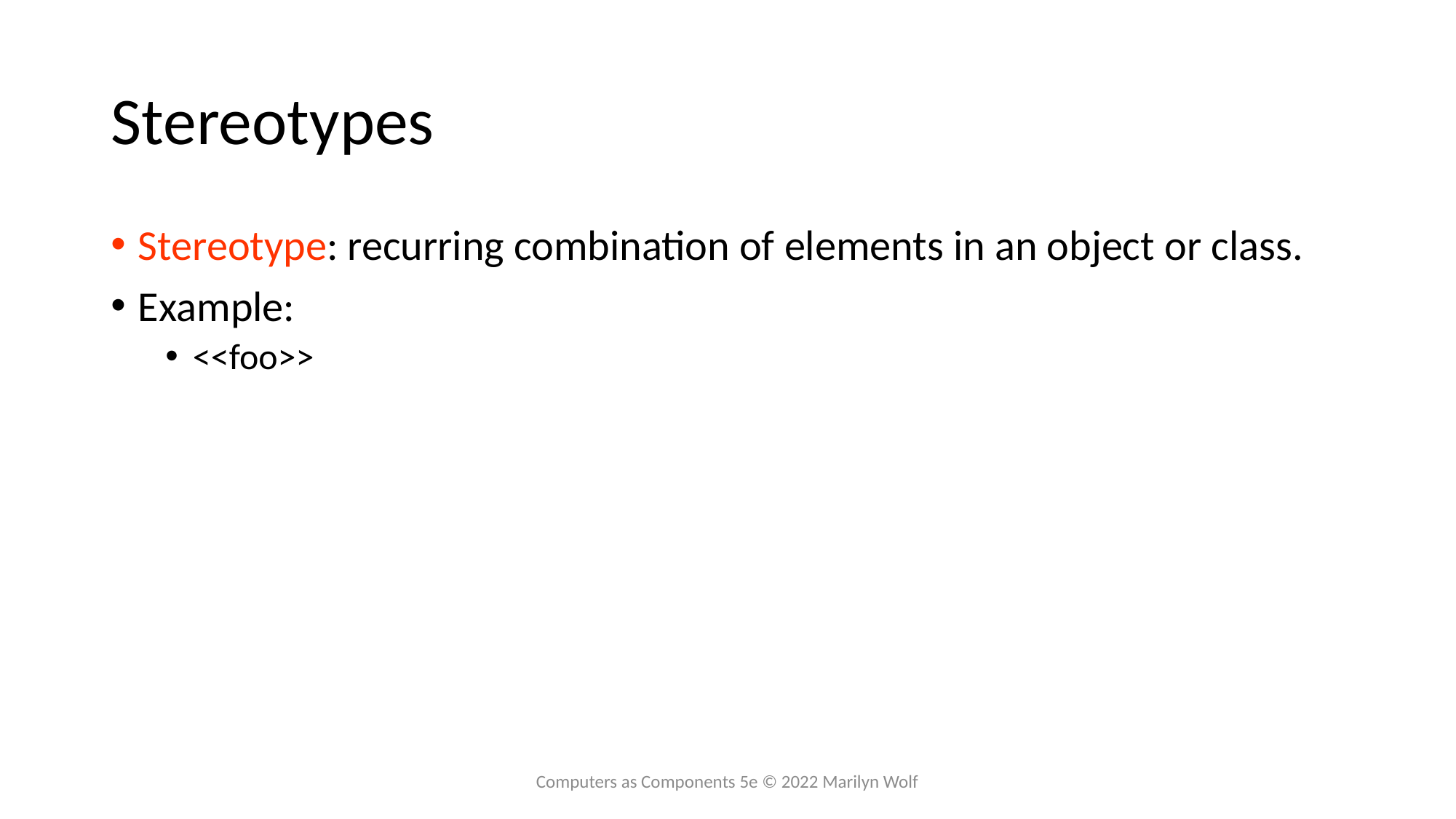

# Stereotypes
Stereotype: recurring combination of elements in an object or class.
Example:
<<foo>>
Computers as Components 5e © 2022 Marilyn Wolf